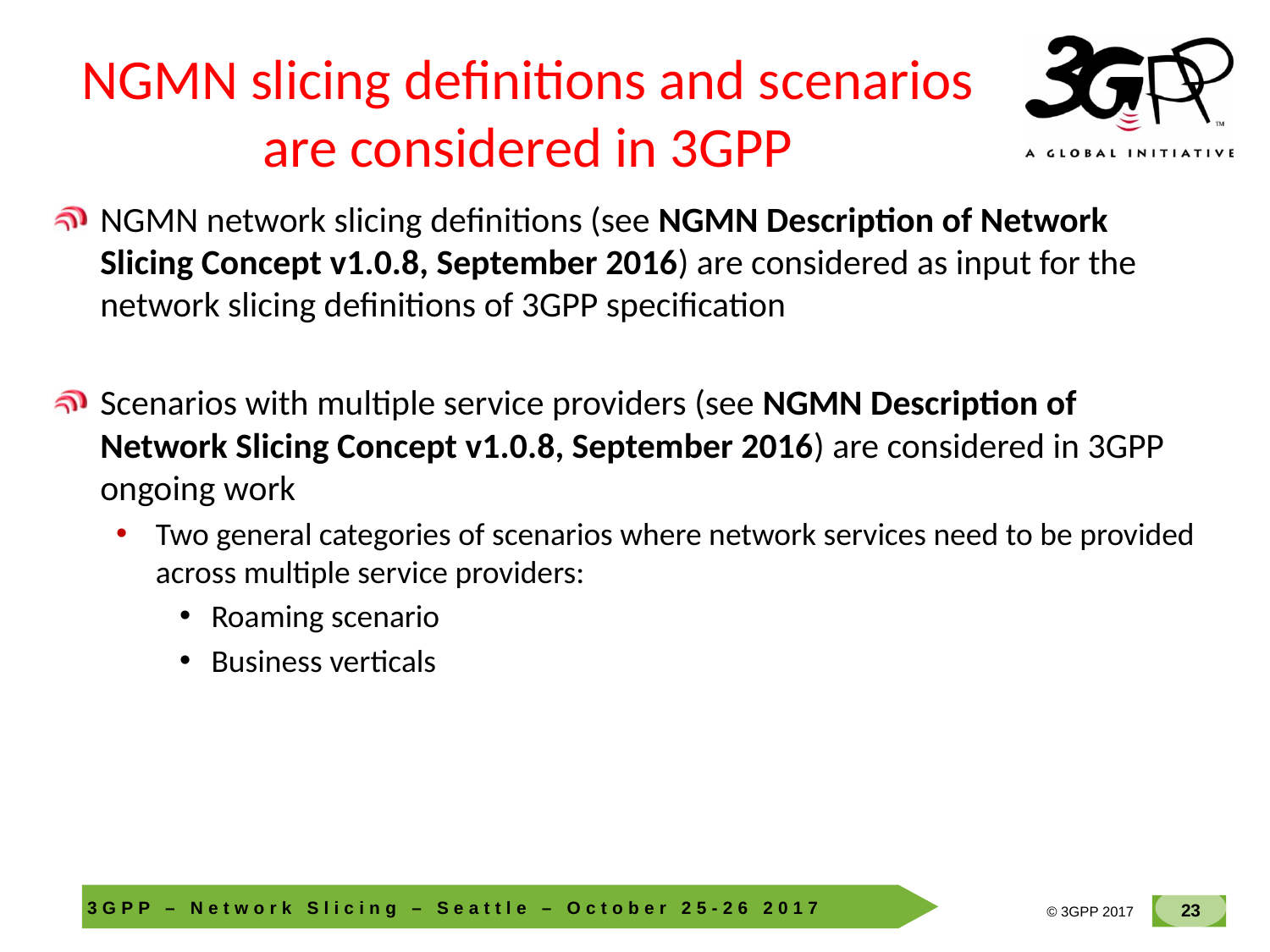

# NGMN slicing definitions and scenarios are considered in 3GPP
NGMN network slicing definitions (see NGMN Description of Network Slicing Concept v1.0.8, September 2016) are considered as input for the network slicing definitions of 3GPP specification

Scenarios with multiple service providers (see NGMN Description of Network Slicing Concept v1.0.8, September 2016) are considered in 3GPP ongoing work
Two general categories of scenarios where network services need to be provided across multiple service providers:
Roaming scenario
Business verticals